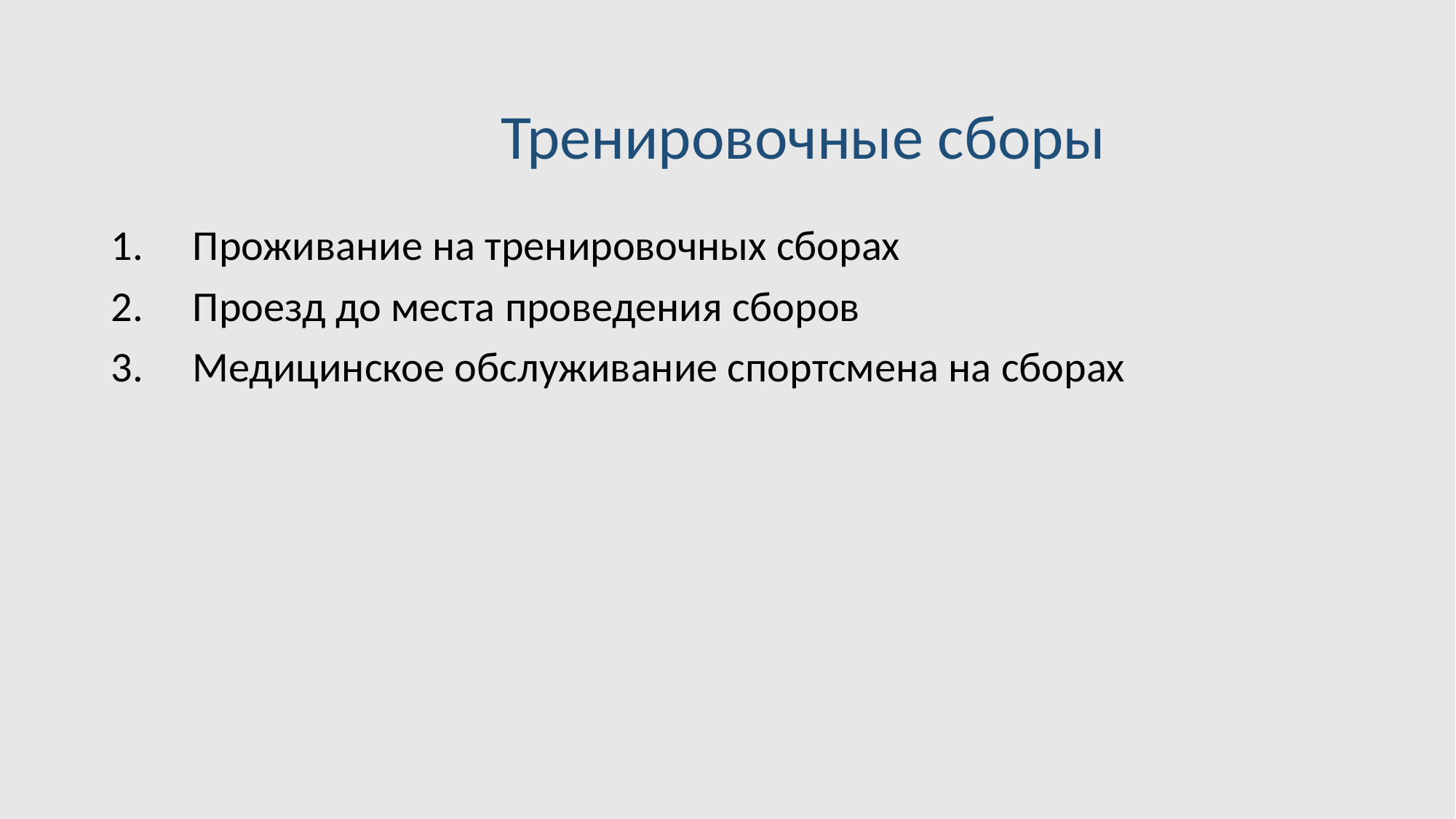

# Тренировочные сборы
Проживание на тренировочных сборах
Проезд до места проведения сборов
Медицинское обслуживание спортсмена на сборах